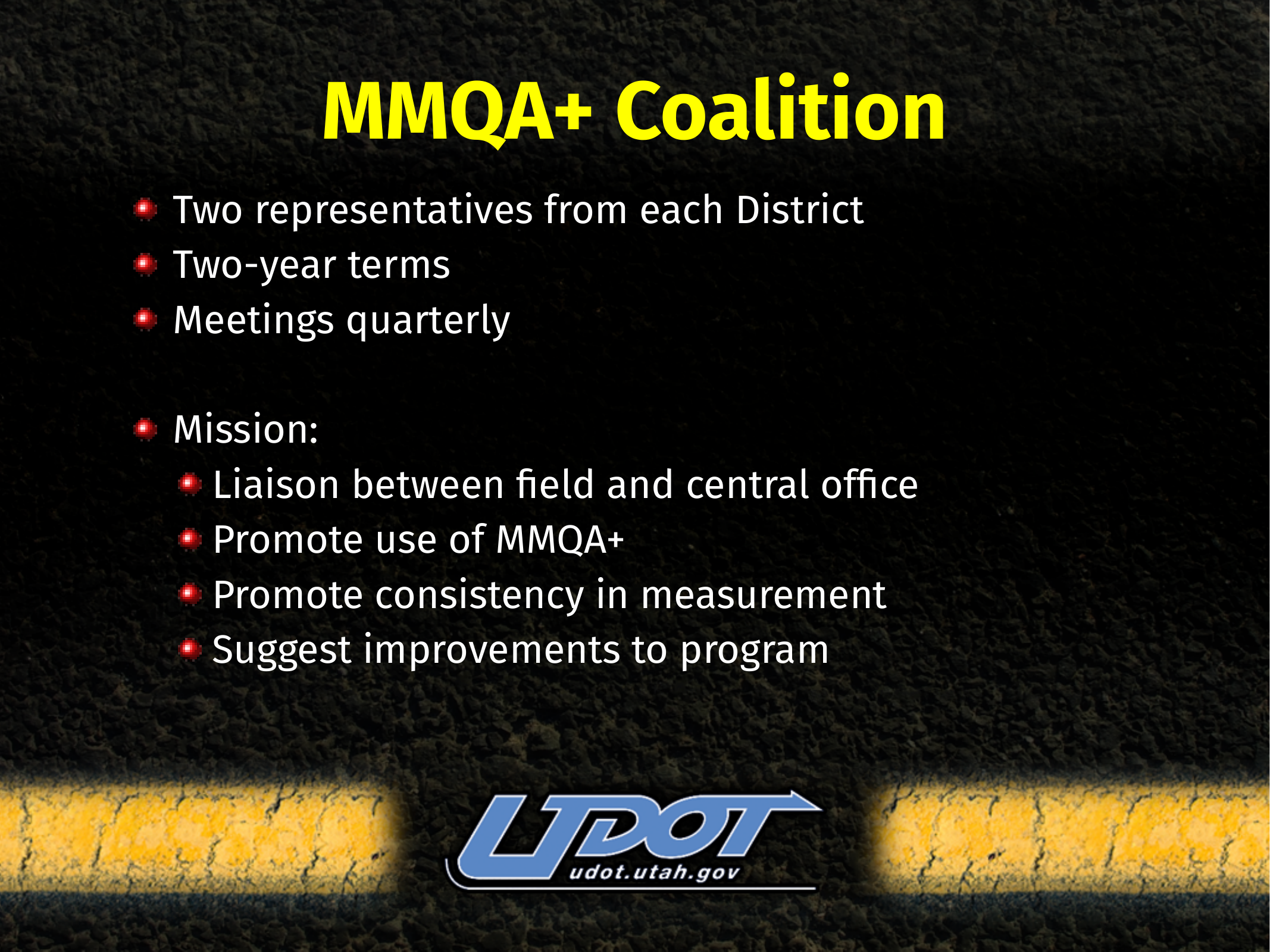

# MMQA+ Coalition
 Two representatives from each District
 Two-year terms
 Meetings quarterly

 Mission:
 Liaison between field and central office
 Promote use of MMQA+
 Promote consistency in measurement
 Suggest improvements to program